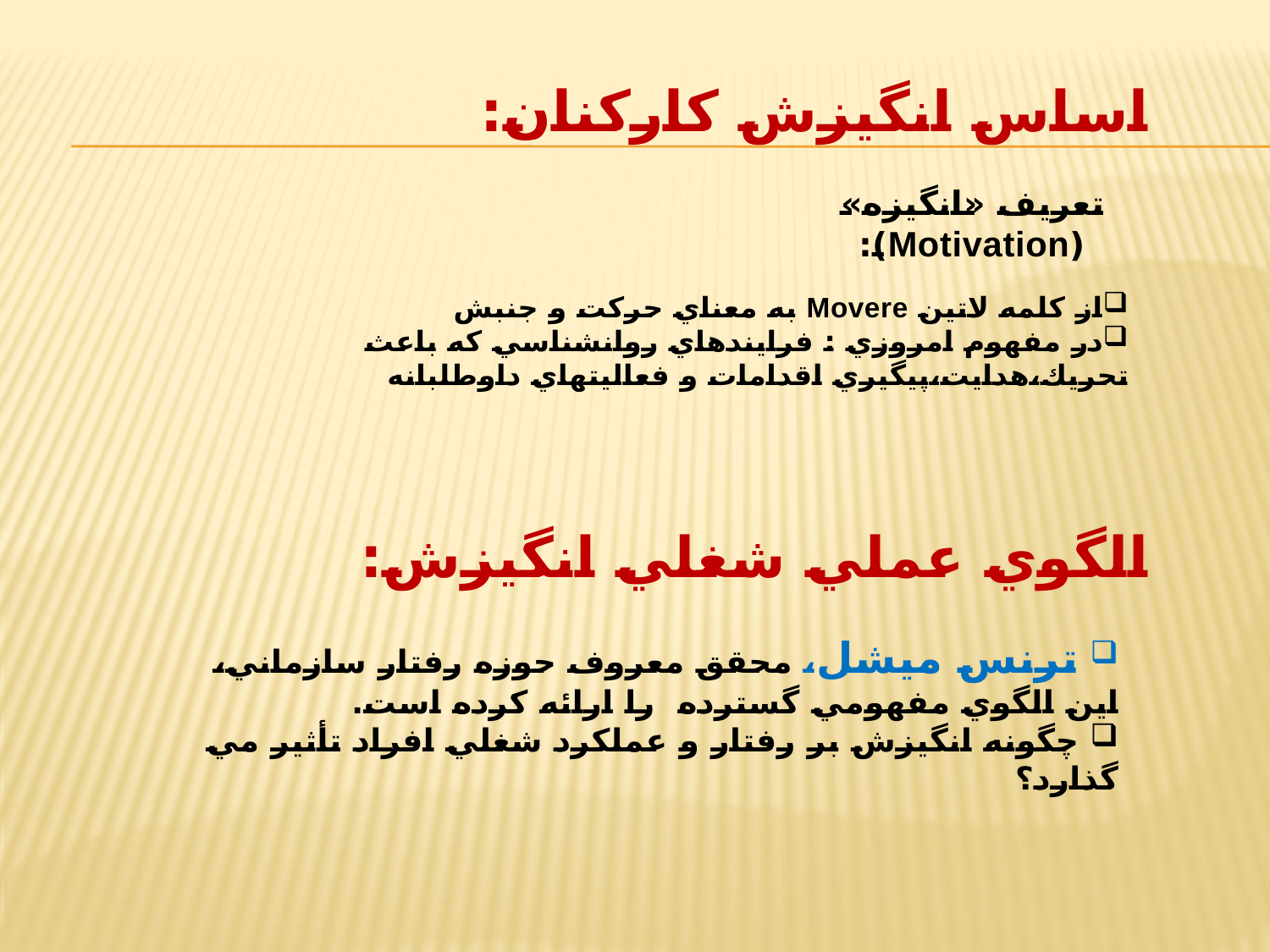

# اساس انگيزش كاركنان:
تعريف «انگيزه» (Motivation):
از كلمه لاتين Movere به معناي حركت و جنبش
در مفهوم امروزي : فرايندهاي روانشناسي كه باعث تحريك،هدايت،پيگيري اقدامات و فعاليتهاي داوطلبانه

الگوي عملي شغلي انگيزش:
 ترنس ميشل، محقق معروف حوزه رفتار سازماني، اين الگوي مفهومي گسترده  را ارائه كرده است.
 چگونه انگيزش بر رفتار و عملكرد شغلي افراد تأثير مي گذارد؟